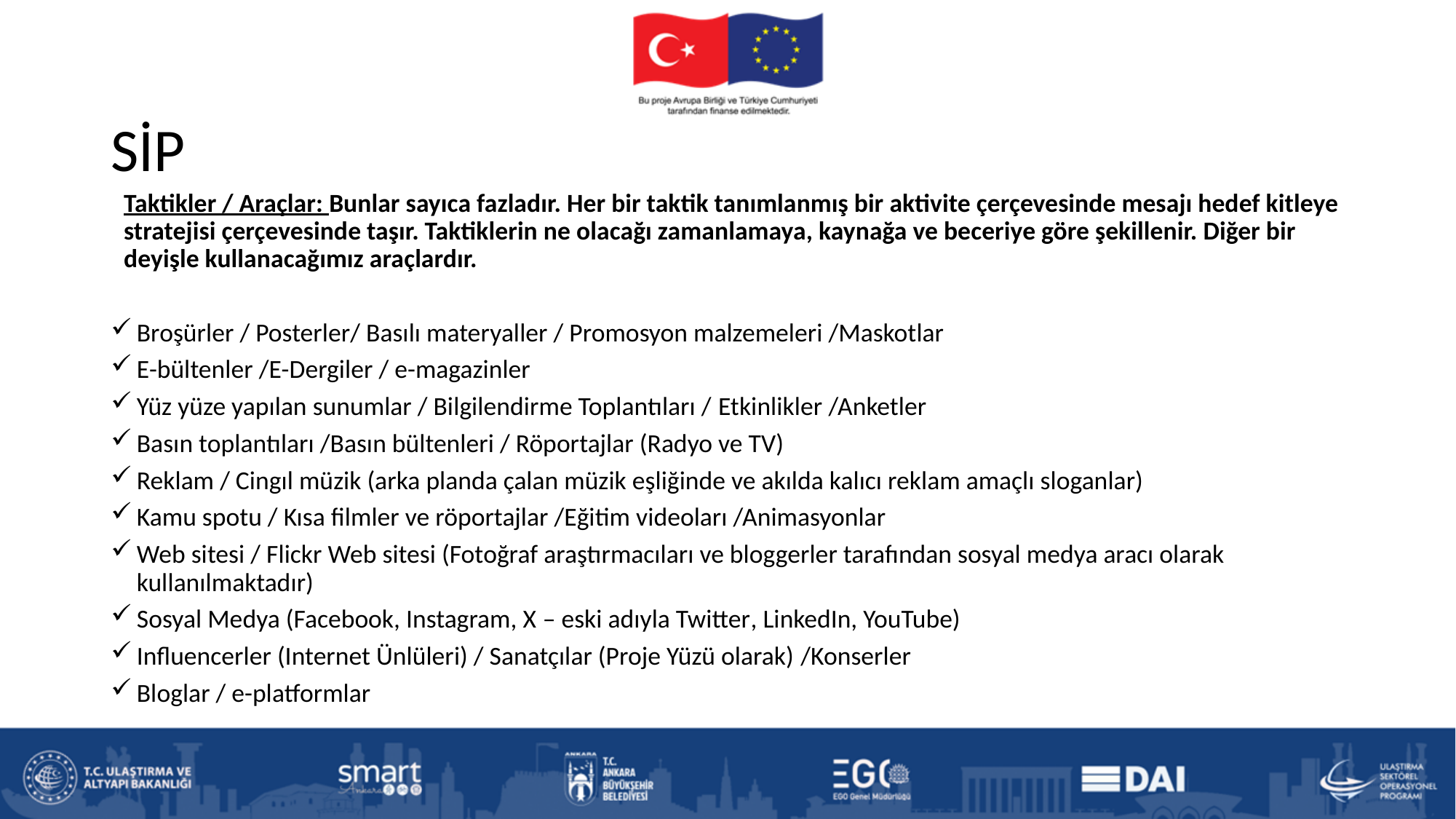

# SİP
Taktikler / Araçlar: Bunlar sayıca fazladır. Her bir taktik tanımlanmış bir aktivite çerçevesinde mesajı hedef kitleye stratejisi çerçevesinde taşır. Taktiklerin ne olacağı zamanlamaya, kaynağa ve beceriye göre şekillenir. Diğer bir deyişle kullanacağımız araçlardır.

Broşürler / Posterler/ Basılı materyaller / Promosyon malzemeleri /Maskotlar
E-bültenler /E-Dergiler / e-magazinler
Yüz yüze yapılan sunumlar / Bilgilendirme Toplantıları / Etkinlikler /Anketler
Basın toplantıları /Basın bültenleri / Röportajlar (Radyo ve TV)
Reklam / Cingıl müzik (arka planda çalan müzik eşliğinde ve akılda kalıcı reklam amaçlı sloganlar)
Kamu spotu / Kısa filmler ve röportajlar /Eğitim videoları /Animasyonlar
Web sitesi / Flickr Web sitesi (Fotoğraf araştırmacıları ve bloggerler tarafından sosyal medya aracı olarak kullanılmaktadır)
Sosyal Medya (Facebook, Instagram, X – eski adıyla Twitter, LinkedIn, YouTube)
Influencerler (Internet Ünlüleri) / Sanatçılar (Proje Yüzü olarak) /Konserler
Bloglar / e-platformlar